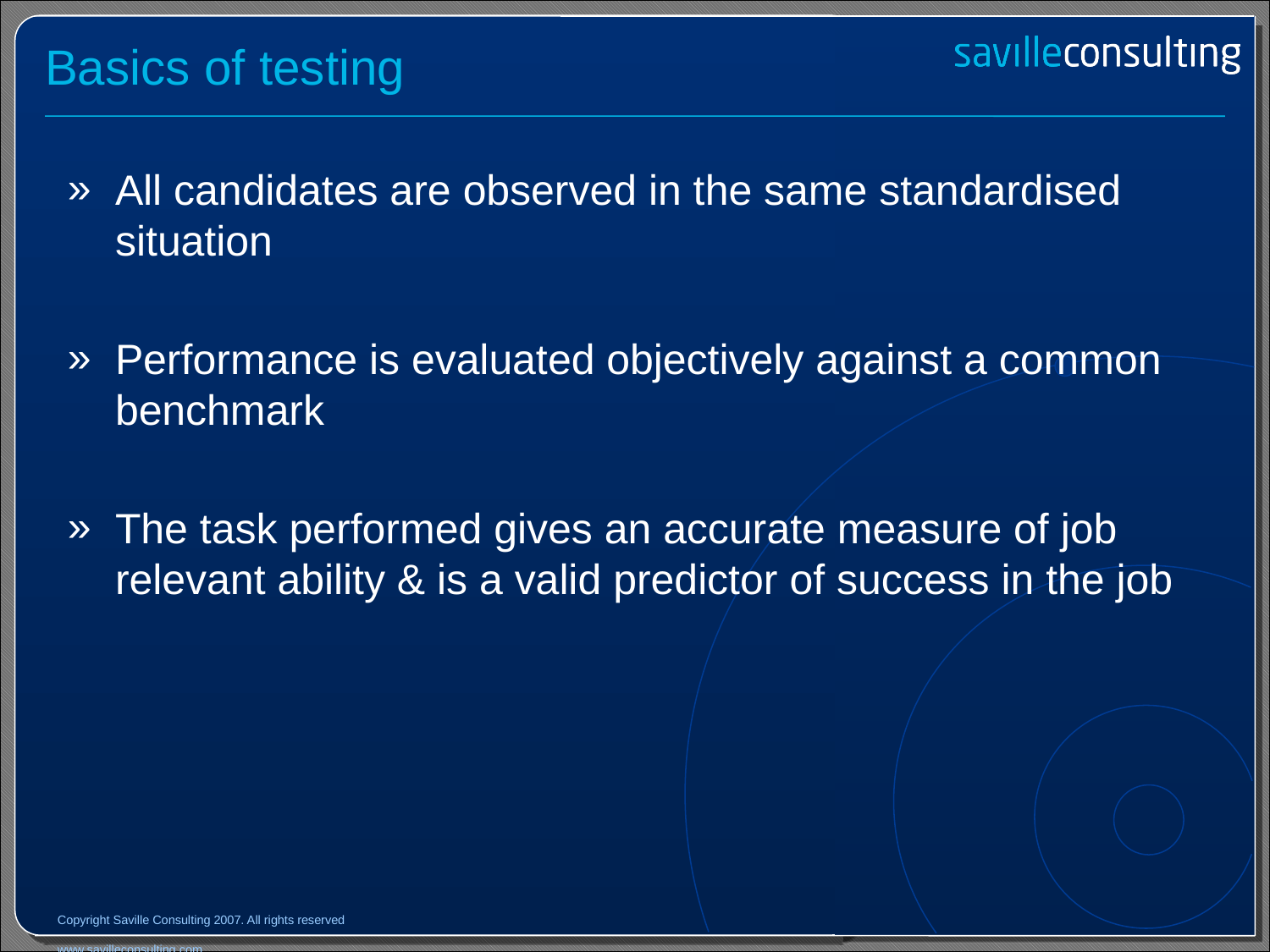

# Basics of testing
All candidates are observed in the same standardised situation

Performance is evaluated objectively against a common benchmark

The task performed gives an accurate measure of job relevant ability & is a valid predictor of success in the job